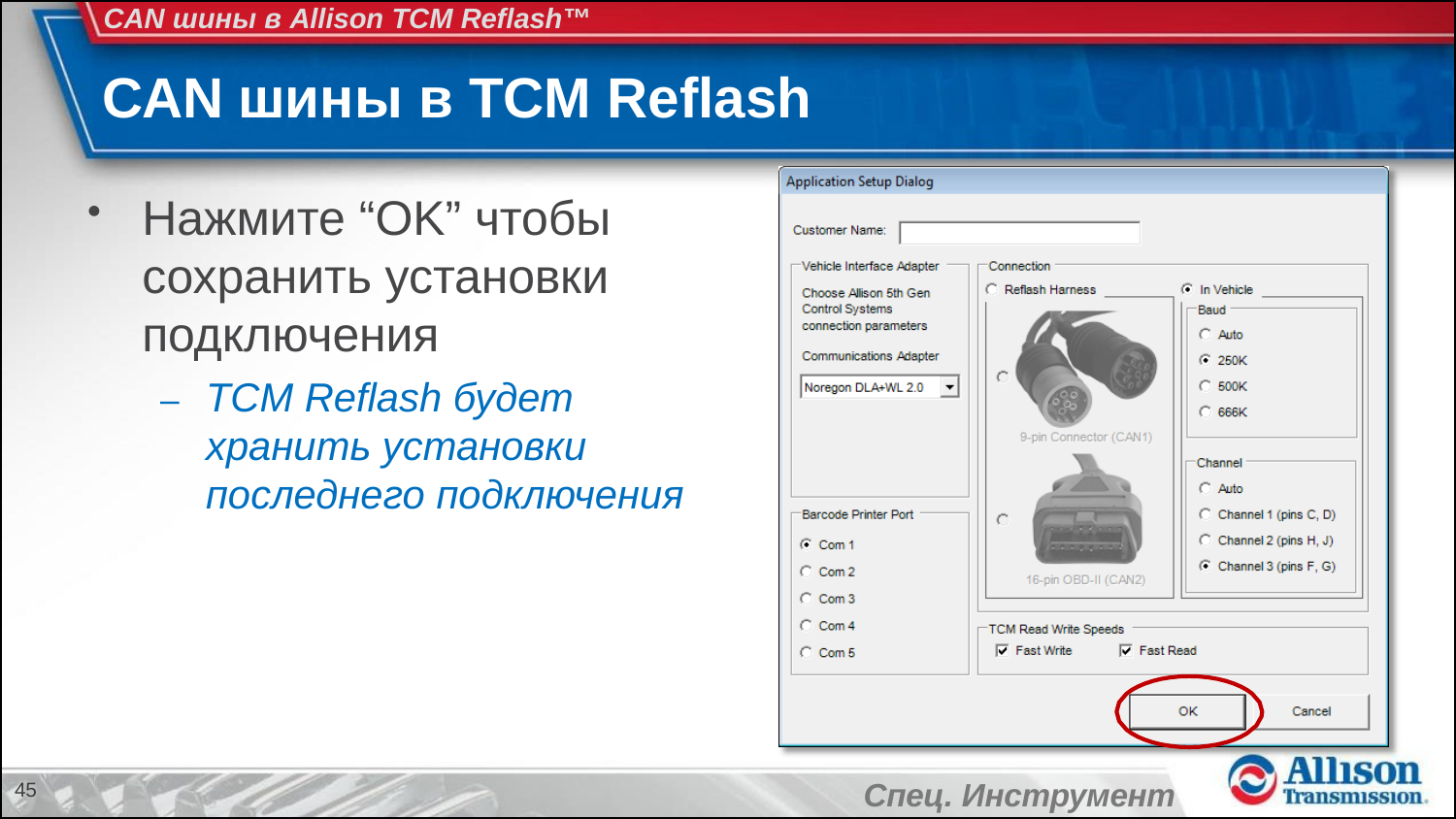

CAN шины в Allison TCM Reflash™
# CAN шины в TCM Reflash

Нажмите “OK” чтобы сохранить установки подключения
–	TCM Reflash будет хранить установки последнего подключения

45
Спец. Инструмент